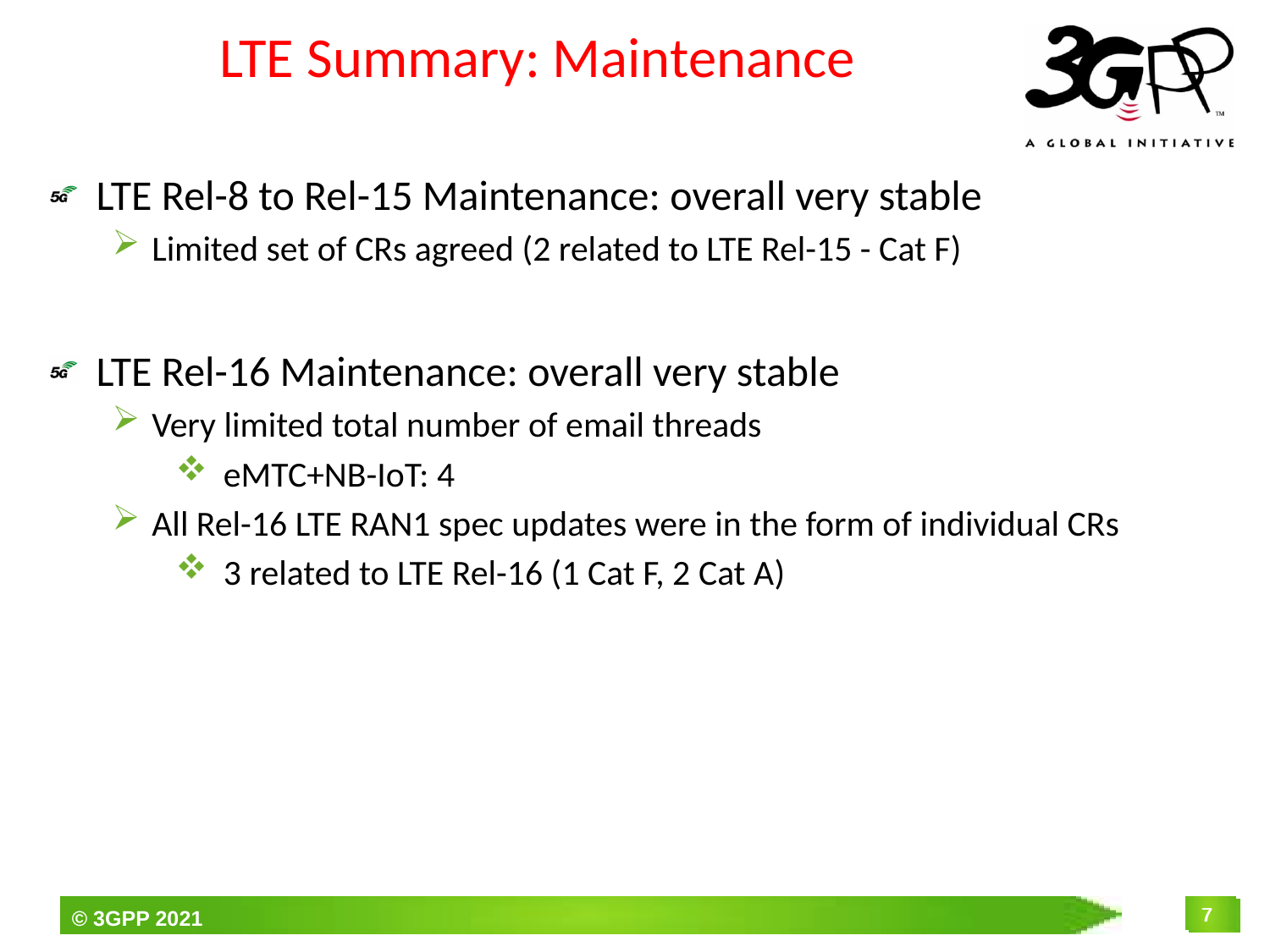

# LTE Summary: Maintenance
LTE Rel-8 to Rel-15 Maintenance: overall very stable
Limited set of CRs agreed (2 related to LTE Rel-15 - Cat F)

LTE Rel-16 Maintenance: overall very stable
Very limited total number of email threads
eMTC+NB-IoT: 4
All Rel-16 LTE RAN1 spec updates were in the form of individual CRs
3 related to LTE Rel-16 (1 Cat F, 2 Cat A)
7